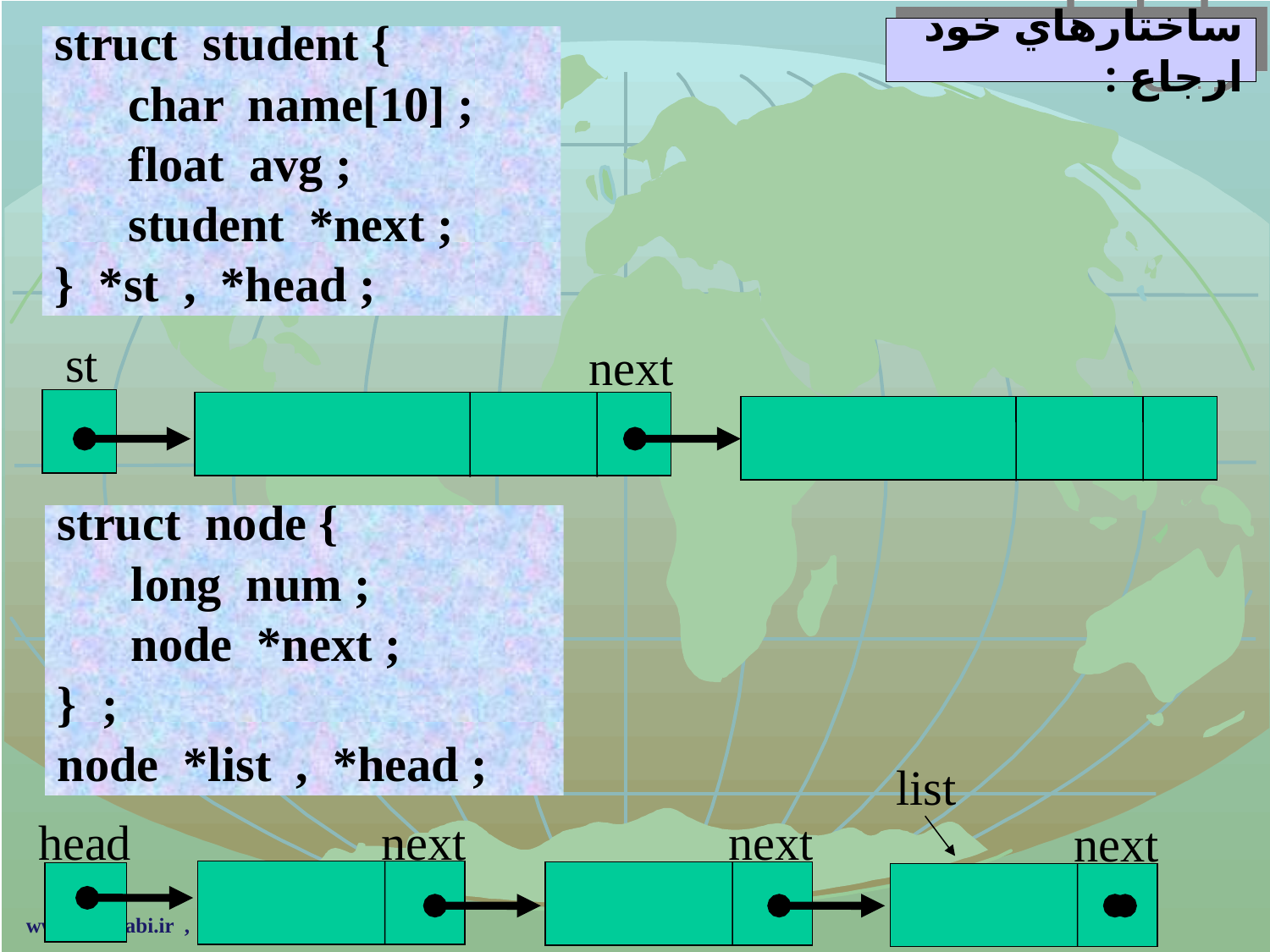

# ساختارهاي خود ارجاع :
struct  student {
      char  name[10] ;
      float  avg ;
      student  *next ;
}  *st  ,  *head ;
st

next

struct  node {
      long  num ;
      node  *next ;
}  ;
node  *list  ,  *head ;
list
next

head
next

next